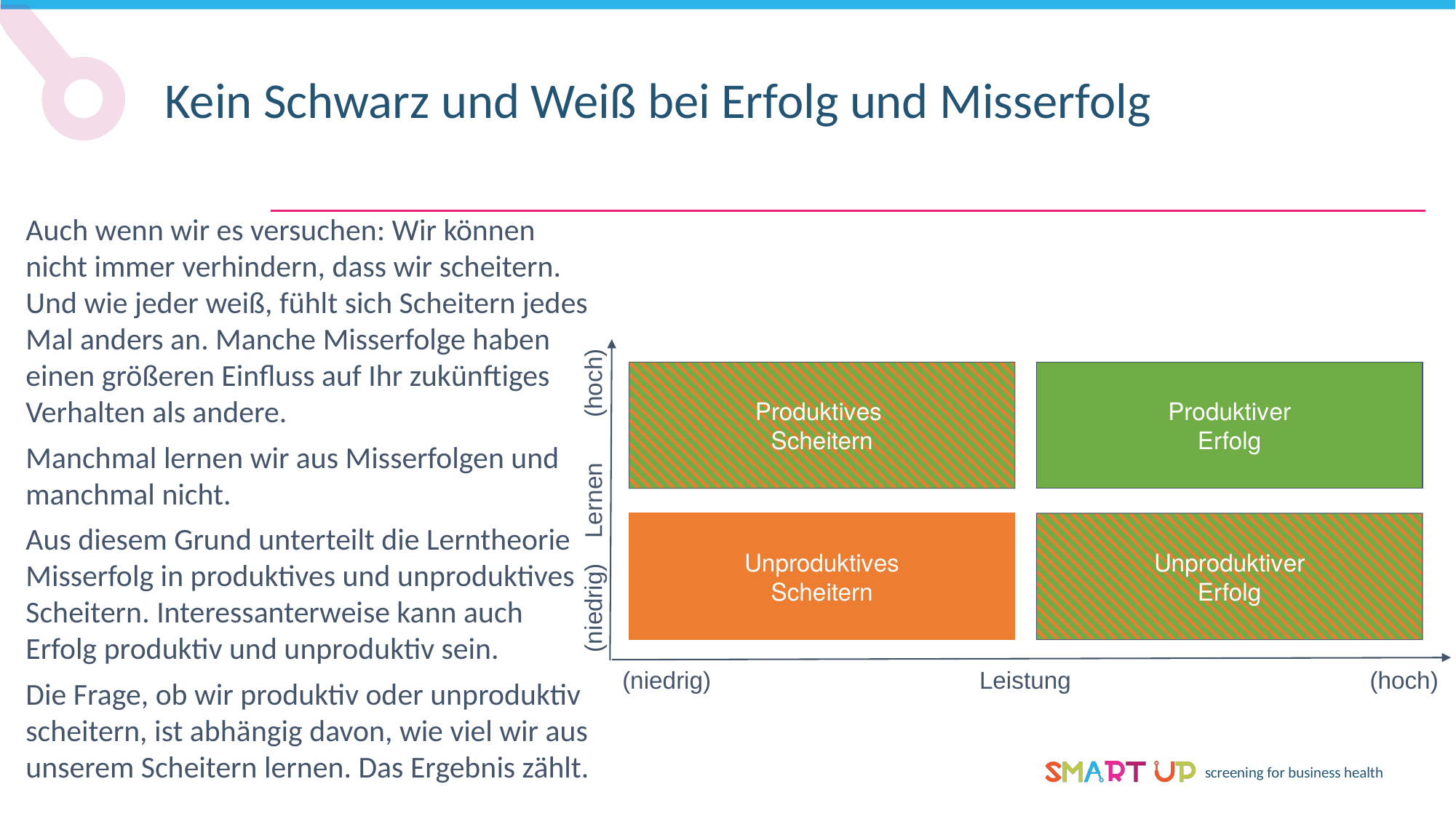

Kein Schwarz und Weiß bei Erfolg und Misserfolg
Auch wenn wir es versuchen: Wir können nicht immer verhindern, dass wir scheitern. Und wie jeder weiß, fühlt sich Scheitern jedes Mal anders an. Manche Misserfolge haben einen größeren Einfluss auf Ihr zukünftiges Verhalten als andere.
Manchmal lernen wir aus Misserfolgen und manchmal nicht.
Aus diesem Grund unterteilt die Lerntheorie Misserfolg in produktives und unproduktives Scheitern. Interessanterweise kann auch Erfolg produktiv und unproduktiv sein.
Die Frage, ob wir produktiv oder unproduktiv scheitern, ist abhängig davon, wie viel wir aus unserem Scheitern lernen. Das Ergebnis zählt.

Produktives
Scheitern

Produktiver
Erfolg

Unproduktives
Scheitern

Unproduktiver
Erfolg
(hoch)
Lernen
(niedrig)

(niedrig)
Leistung
(hoch)